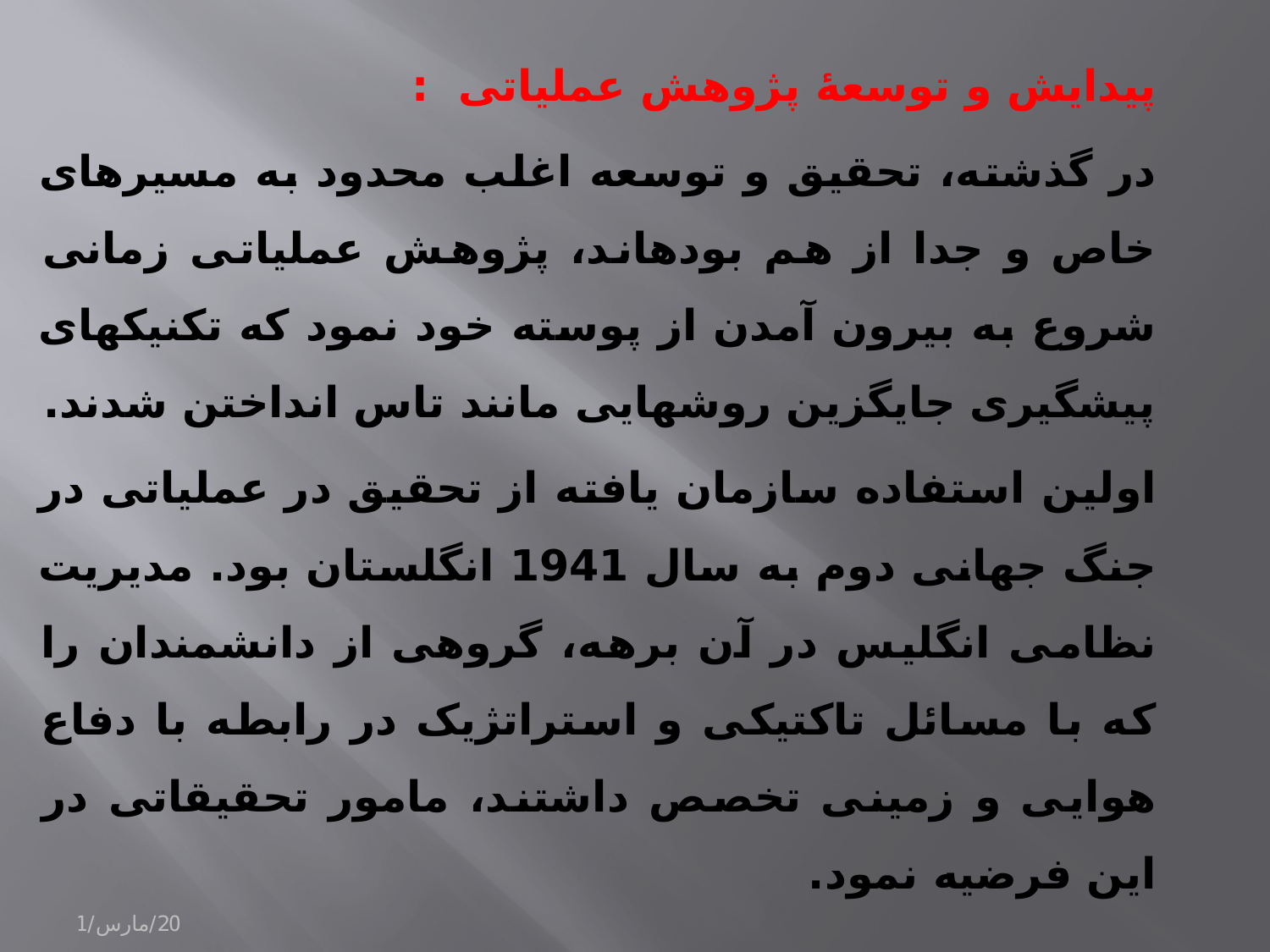

پیدایش و توسعۀ پژوهش عملیاتی  :
در گذشته، تحقیق و توسعه اغلب محدود به مسیرهای خاص و جدا از هم بوده­اند، پژوهش عملیاتی زمانی شروع به بیرون آمدن از پوسته خود نمود که تکنیک­های پیشگیری جایگزین روشهایی مانند تاس انداختن شدند.
اولین استفاده سازمان یافته از تحقیق در عملیاتی در جنگ جهانی دوم به سال 1941 انگلستان بود. مدیریت نظامی انگلیس در آن برهه، گروهی از دانشمندان را که با مسائل تاکتیکی و استراتژیک در رابطه با دفاع هوایی و زمینی تخصص داشتند، مامور تحقیقاتی در این فرضیه نمود.

20/مارس/1